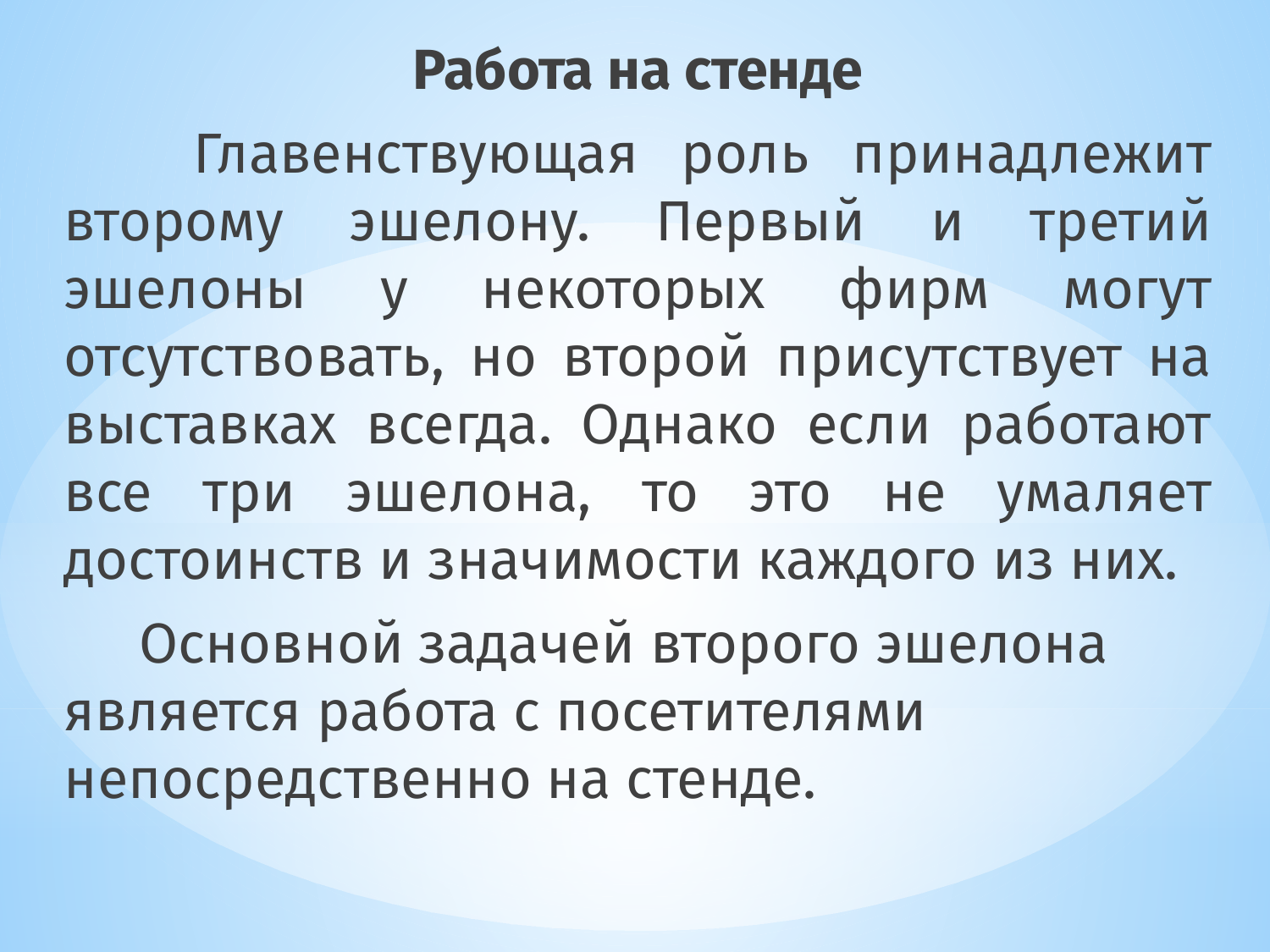

Работа на стенде
   Главенствующая роль принадлежит второму эшелону. Первый и третий эшелоны у некоторых фирм могут отсутствовать, но второй присутствует на выставках всегда. Однако если работают все три эшелона, то это не умаляет достоинств и значимости каждого из них.
     Основной задачей второго эшелона является работа с посетителями непосредственно на стенде.

#